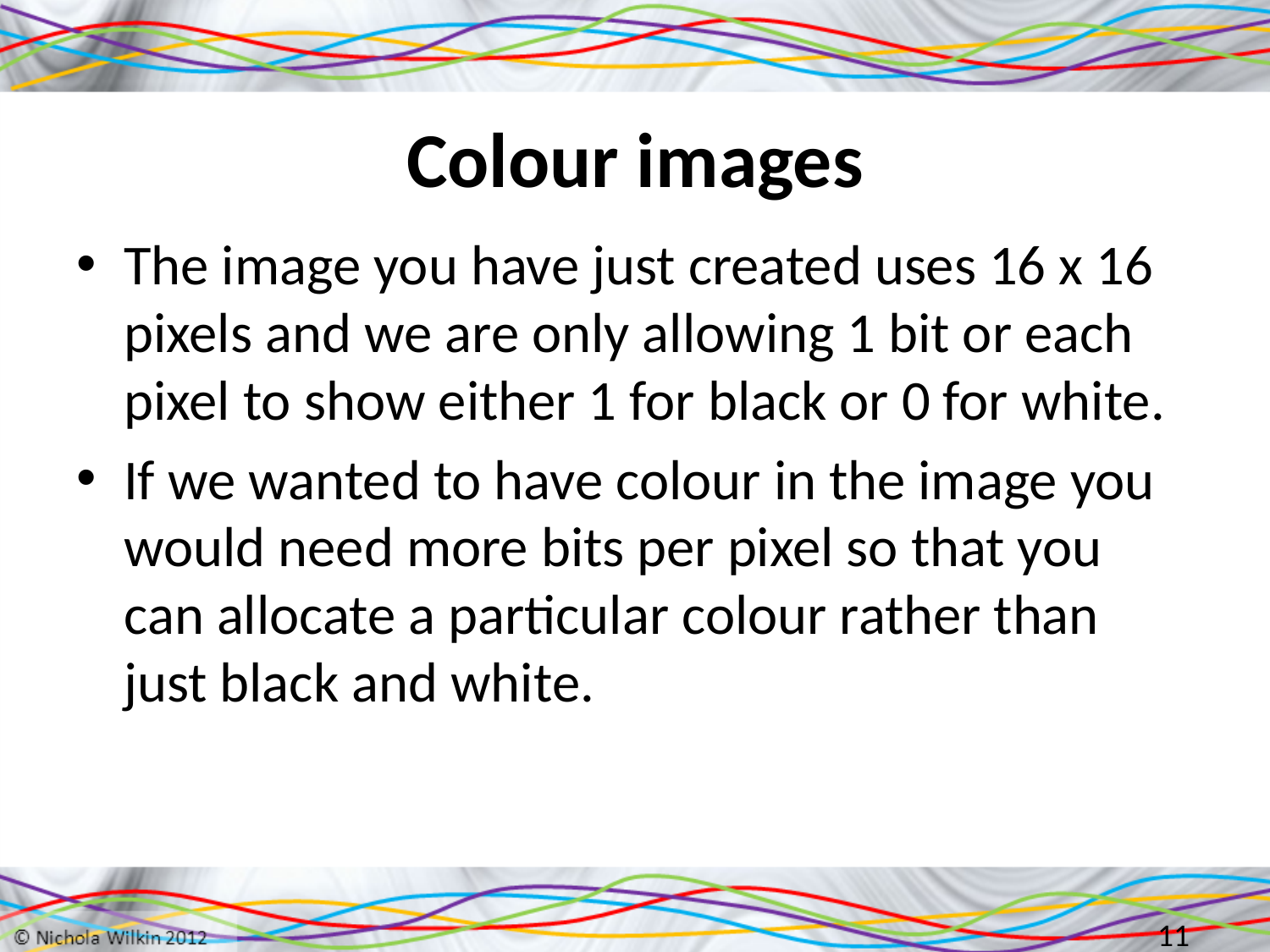

# Colour images
The image you have just created uses 16 x 16 pixels and we are only allowing 1 bit or each pixel to show either 1 for black or 0 for white.
If we wanted to have colour in the image you would need more bits per pixel so that you can allocate a particular colour rather than just black and white.

11